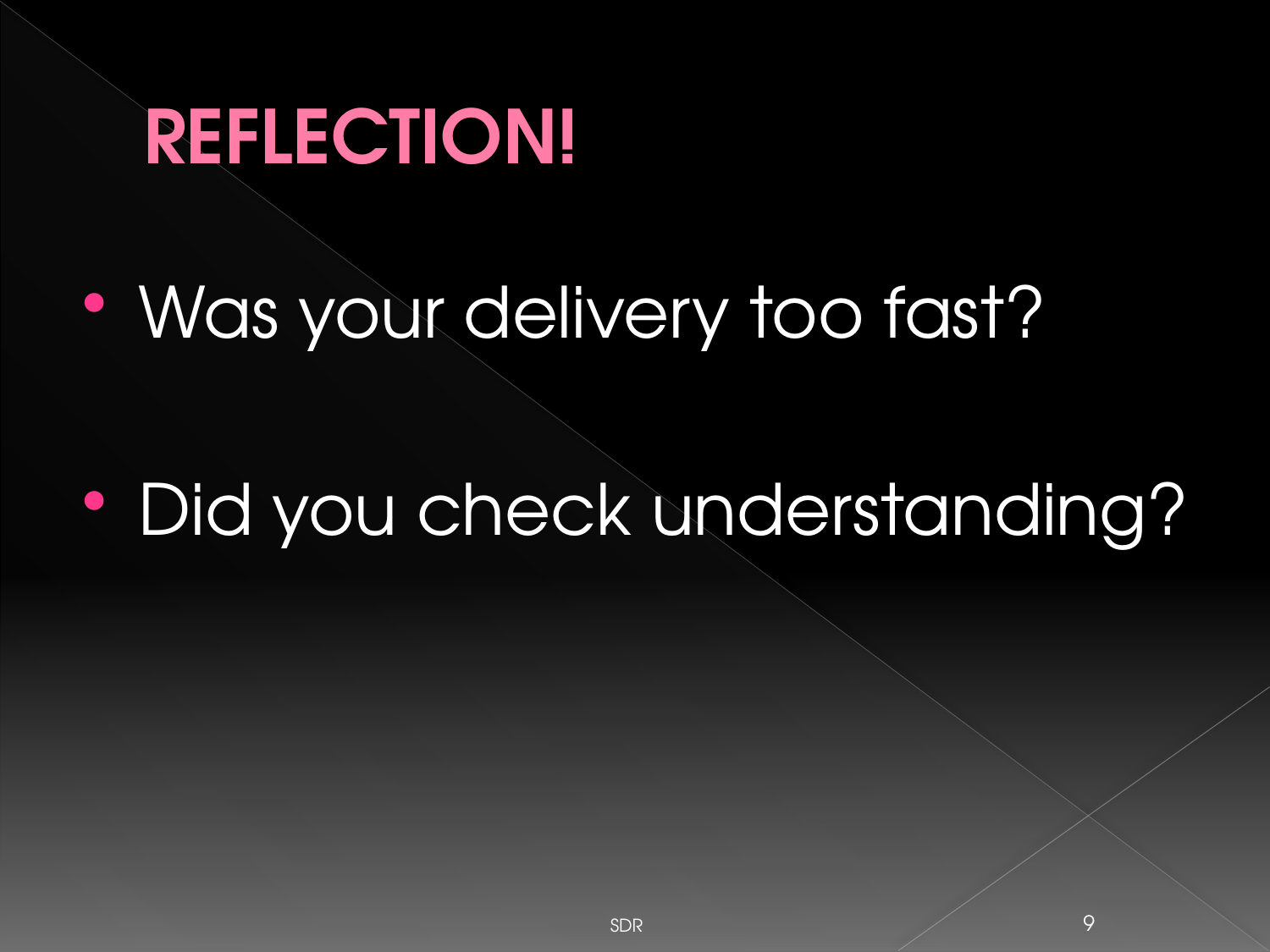

# REFLECTION!
Was your delivery too fast?

Did you check understanding?
SDR
9